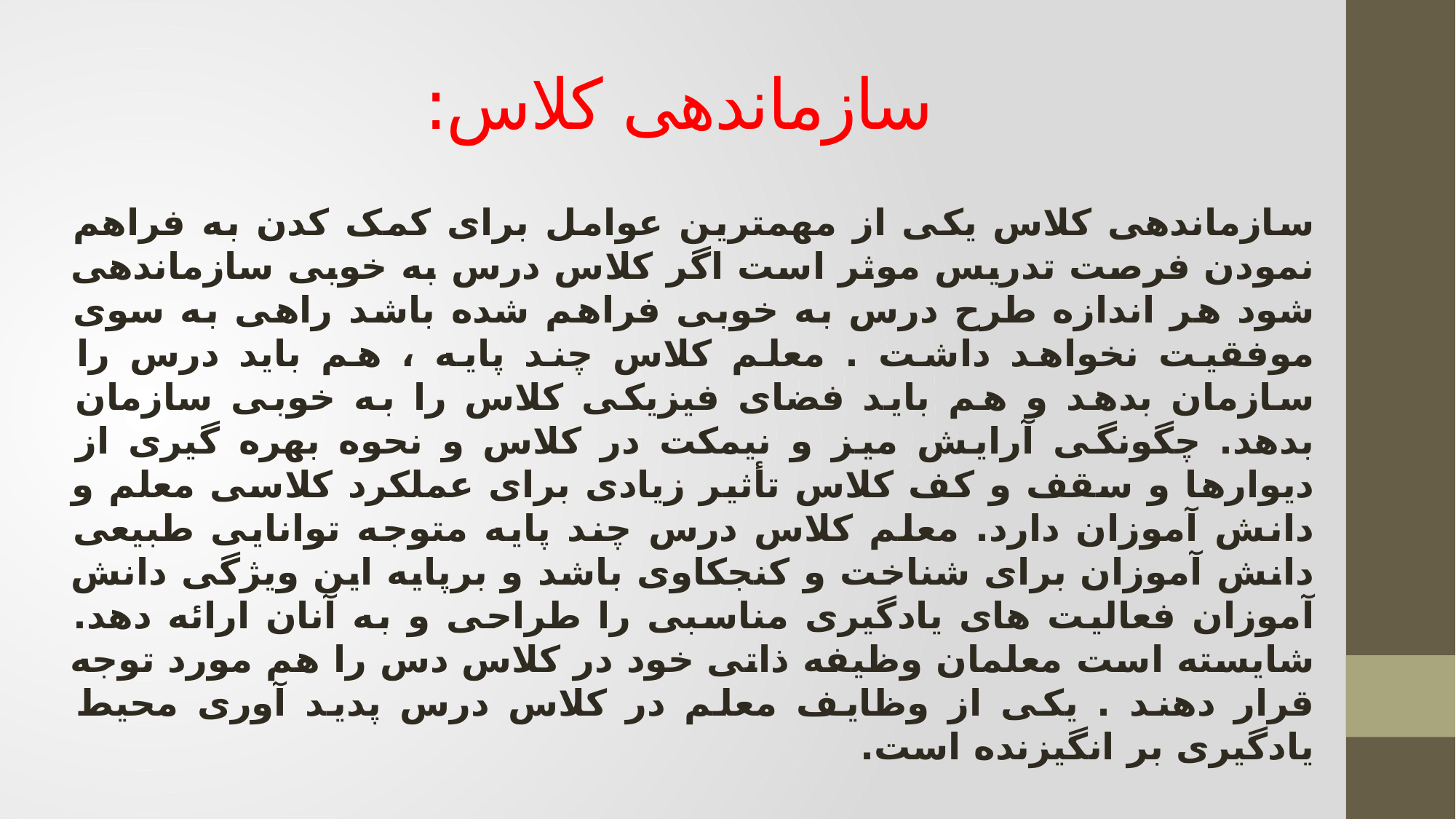

# سازماندهی کلاس:
سازماندهی کلاس یکی از مهمترین عوامل برای کمک کدن به فراهم نمودن فرصت تدریس موثر است اگر کلاس درس به خوبی سازماندهی شود هر اندازه طرح درس به خوبی فراهم شده باشد راهی به سوی موفقیت نخواهد داشت . معلم کلاس چند پایه ، هم باید درس را سازمان بدهد و هم باید فضای فیزیکی کلاس را به خوبی سازمان بدهد. چگونگی آرایش میز و نیمکت در کلاس و نحوه بهره گیری از دیوارها و سقف و کف کلاس تأثیر زیادی برای عملکرد کلاسی معلم و دانش آموزان دارد. معلم کلاس درس چند پایه متوجه توانایی طبیعی دانش آموزان برای شناخت و کنجکاوی باشد و برپایه این ویژگی دانش آموزان فعالیت های یادگیری مناسبی را طراحی و به آنان ارائه دهد. شایسته است معلمان وظیفه ذاتی خود در کلاس دس را هم مورد توجه قرار دهند . یکی از وظایف معلم در کلاس درس پدید آوری محیط یادگیری بر انگیزنده است.